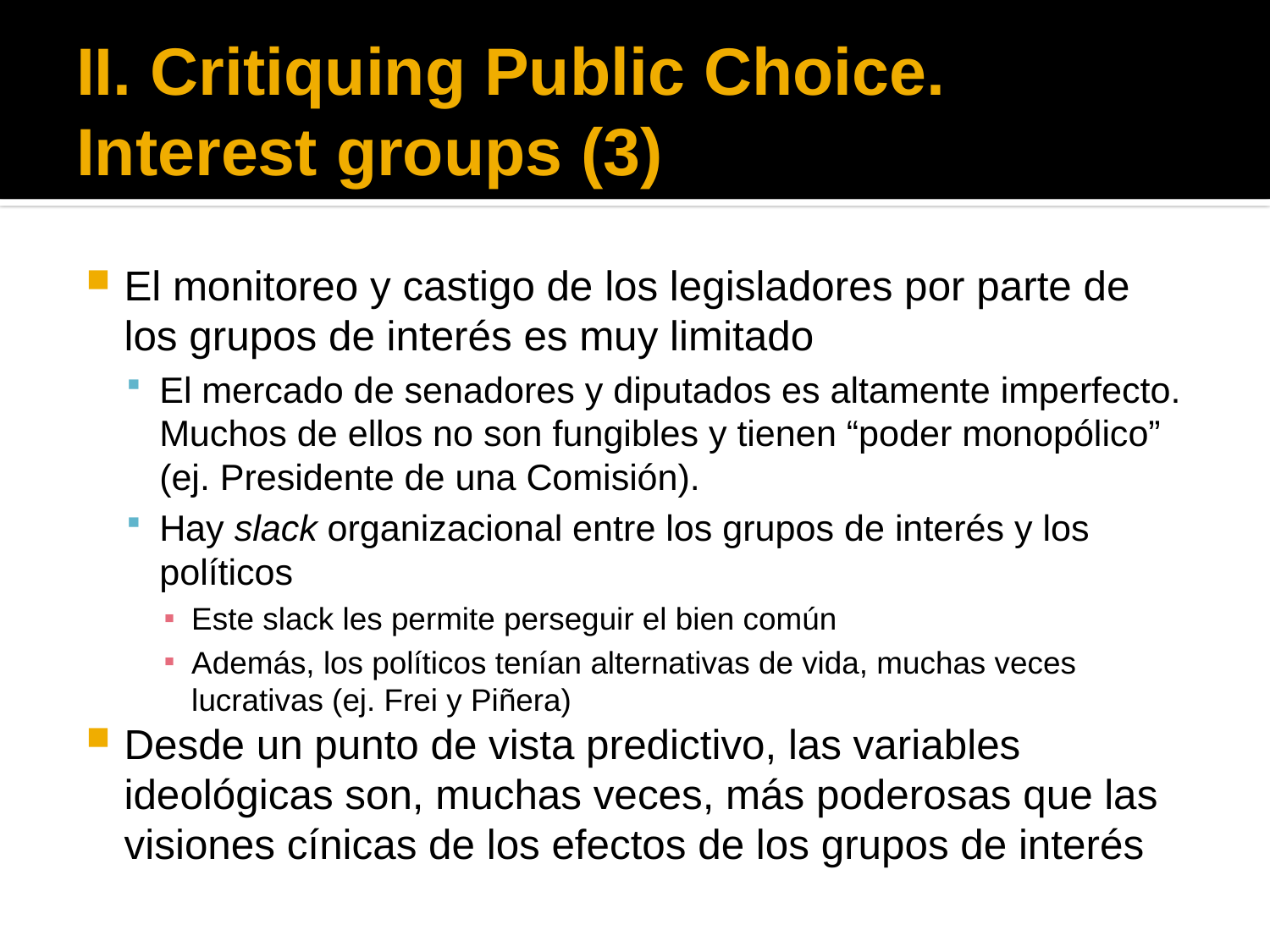

# II. Critiquing Public Choice. Interest groups (3)
El monitoreo y castigo de los legisladores por parte de los grupos de interés es muy limitado
El mercado de senadores y diputados es altamente imperfecto. Muchos de ellos no son fungibles y tienen “poder monopólico” (ej. Presidente de una Comisión).
Hay slack organizacional entre los grupos de interés y los políticos
Este slack les permite perseguir el bien común
Además, los políticos tenían alternativas de vida, muchas veces lucrativas (ej. Frei y Piñera)
Desde un punto de vista predictivo, las variables ideológicas son, muchas veces, más poderosas que las visiones cínicas de los efectos de los grupos de interés